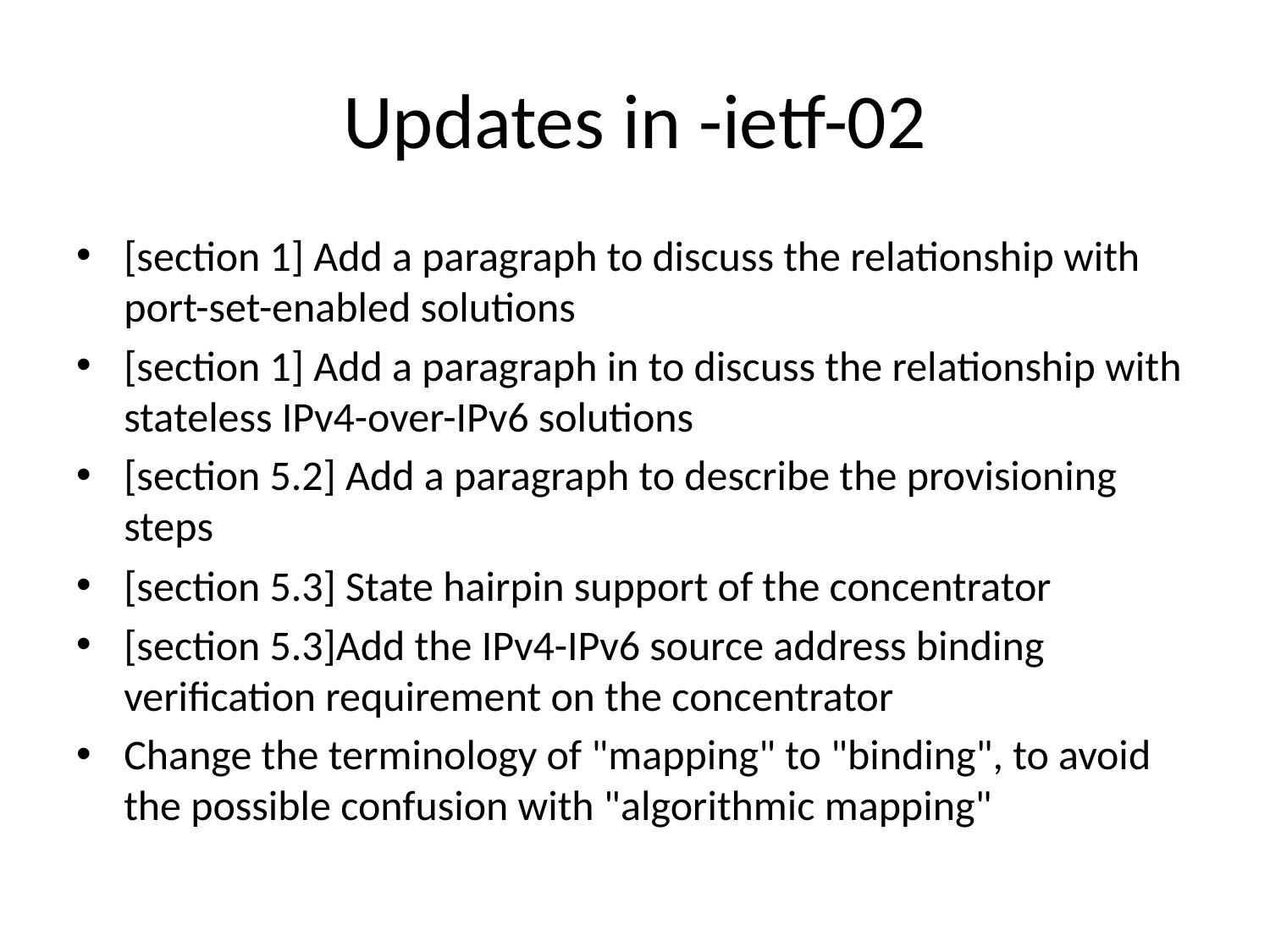

# Updates in -ietf-02
[section 1] Add a paragraph to discuss the relationship with port-set-enabled solutions
[section 1] Add a paragraph in to discuss the relationship with stateless IPv4-over-IPv6 solutions
[section 5.2] Add a paragraph to describe the provisioning steps
[section 5.3] State hairpin support of the concentrator
[section 5.3]Add the IPv4-IPv6 source address binding verification requirement on the concentrator
Change the terminology of "mapping" to "binding", to avoid the possible confusion with "algorithmic mapping"